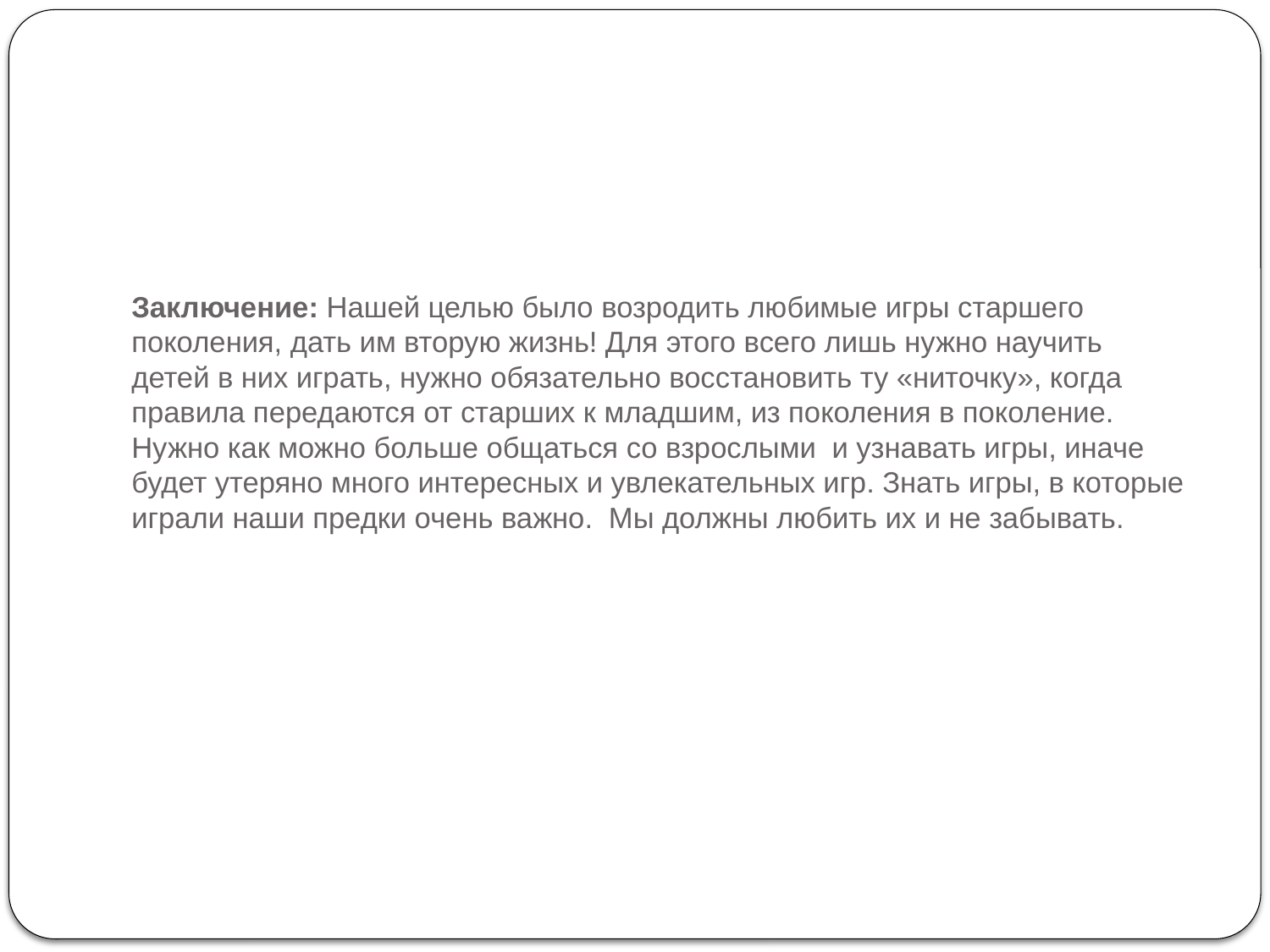

# Заключение: Нашей целью было возродить любимые игры старшего поколения, дать им вторую жизнь! Для этого всего лишь нужно научить детей в них играть, нужно обязательно восстановить ту «ниточку», когда правила передаются от старших к младшим, из поколения в поколение. Нужно как можно больше общаться со взрослыми  и узнавать игры, иначе будет утеряно много интересных и увлекательных игр. Знать игры, в которые играли наши предки очень важно.  Мы должны любить их и не забывать.